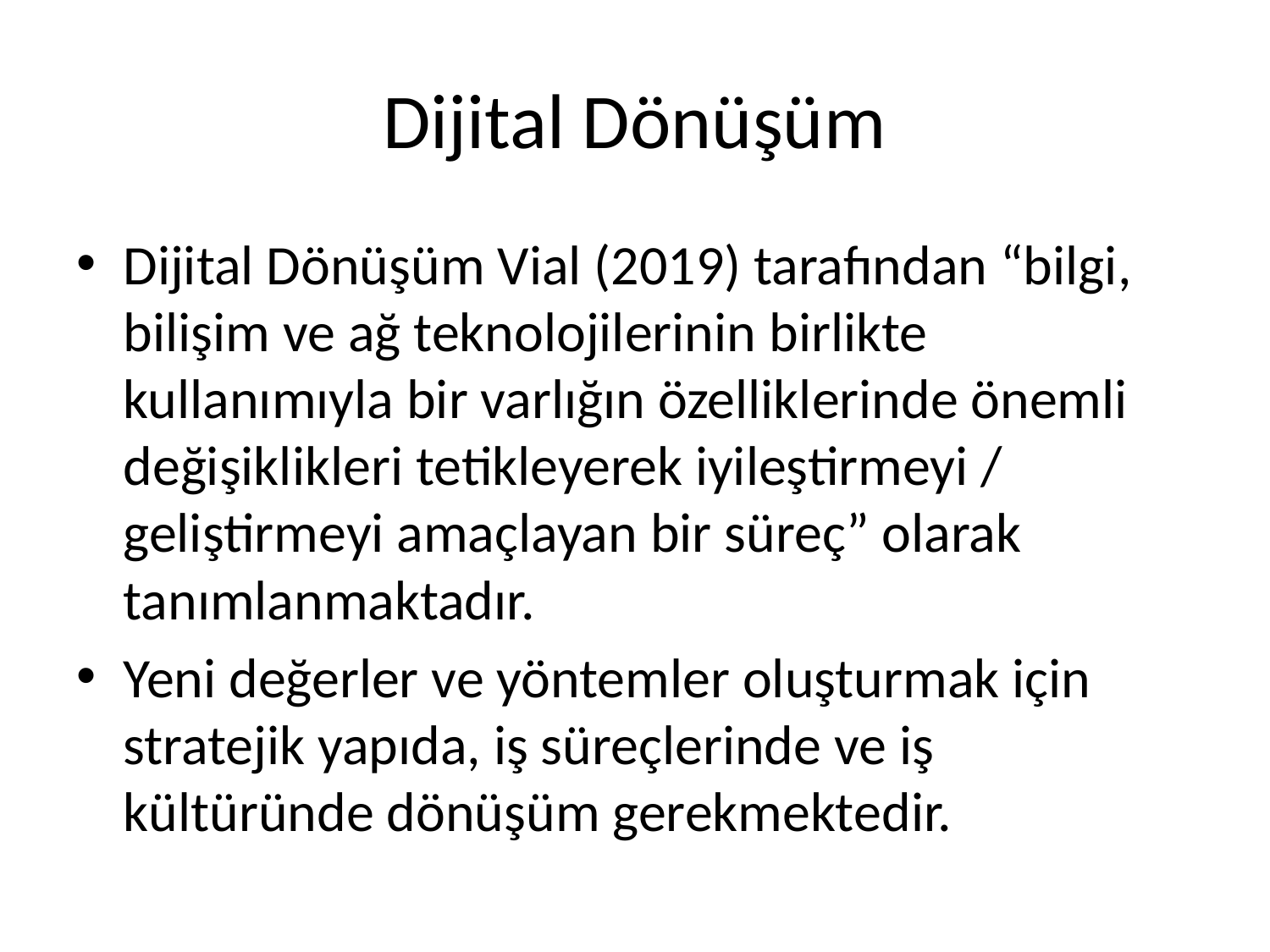

# Dijital Dönüşüm
Dijital Dönüşüm Vial (2019) tarafından “bilgi, bilişim ve ağ teknolojilerinin birlikte kullanımıyla bir varlığın özelliklerinde önemli değişiklikleri tetikleyerek iyileştirmeyi / geliştirmeyi amaçlayan bir süreç” olarak tanımlanmaktadır.
Yeni değerler ve yöntemler oluşturmak için stratejik yapıda, iş süreçlerinde ve iş kültüründe dönüşüm gerekmektedir.